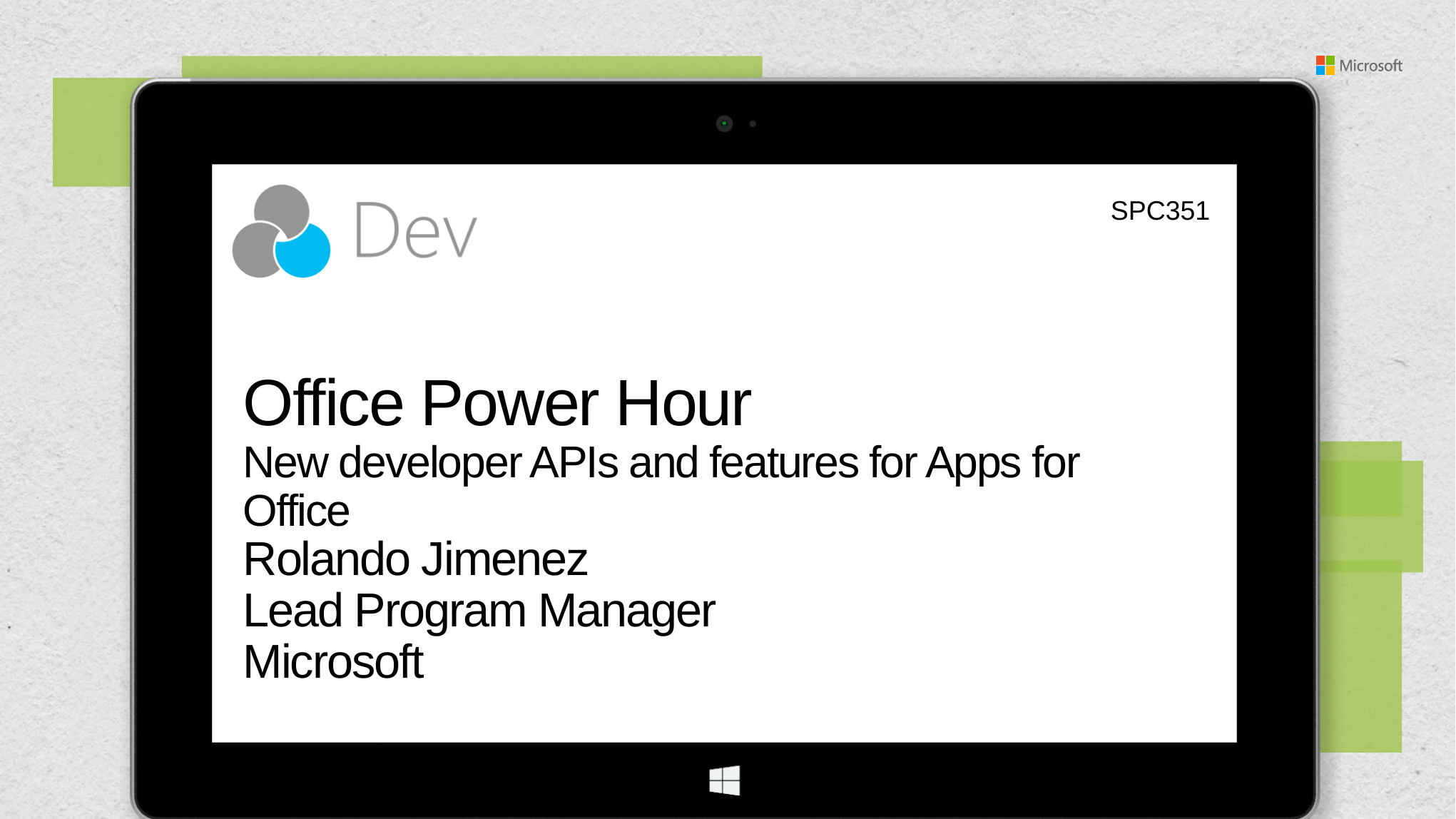

SPC351
# Office Power Hour New developer APIs and features for Apps for Office
Rolando Jimenez
Lead Program Manager
Microsoft